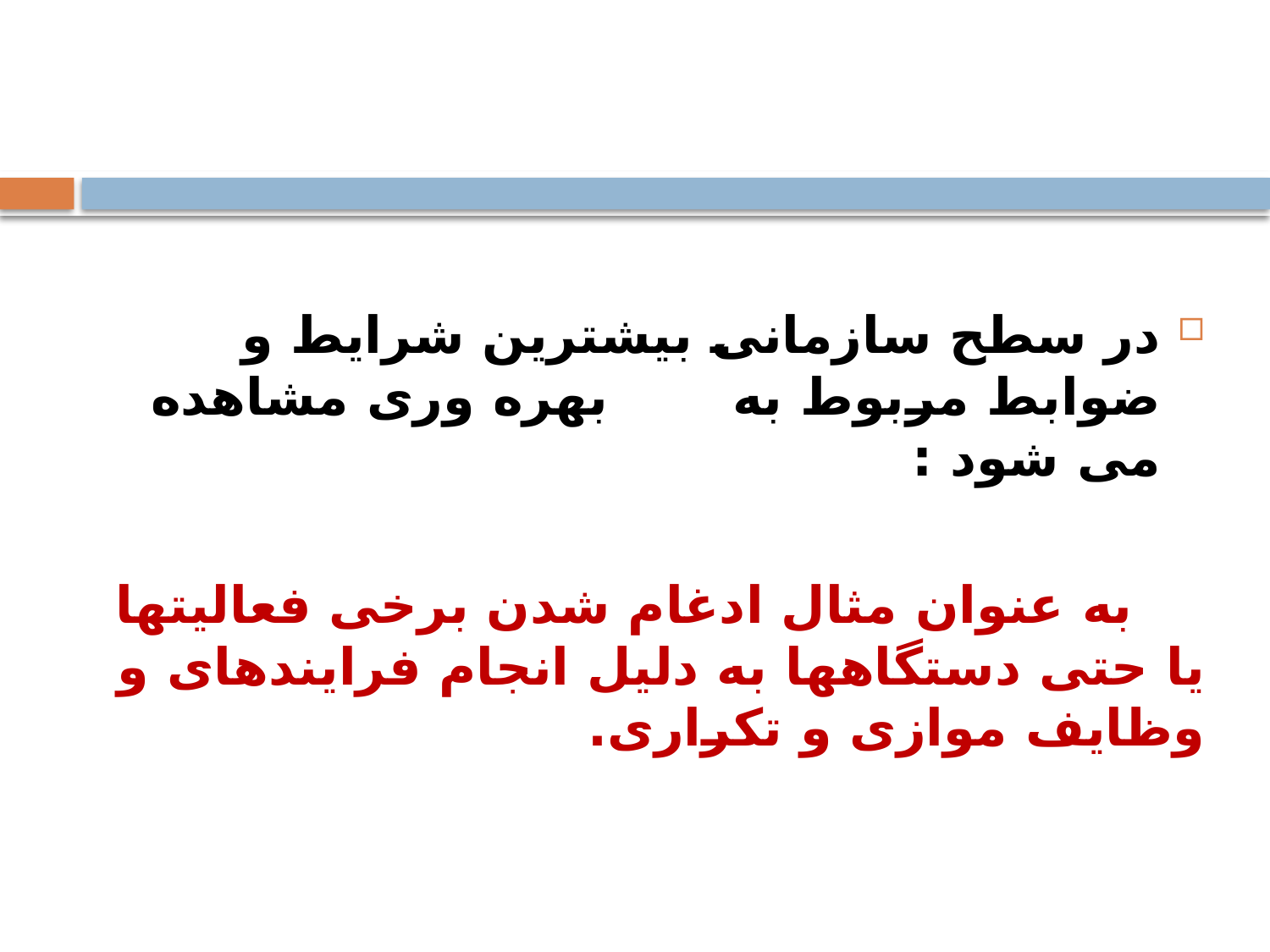

در سطح سازمانی بیشترین شرایط و ضوابط مربوط به       بهره وری مشاهده می شود :

    به عنوان مثال ادغام شدن برخی فعالیتها یا حتی دستگاهها به دلیل انجام فرایندهای و وظایف موازی و تکراری.